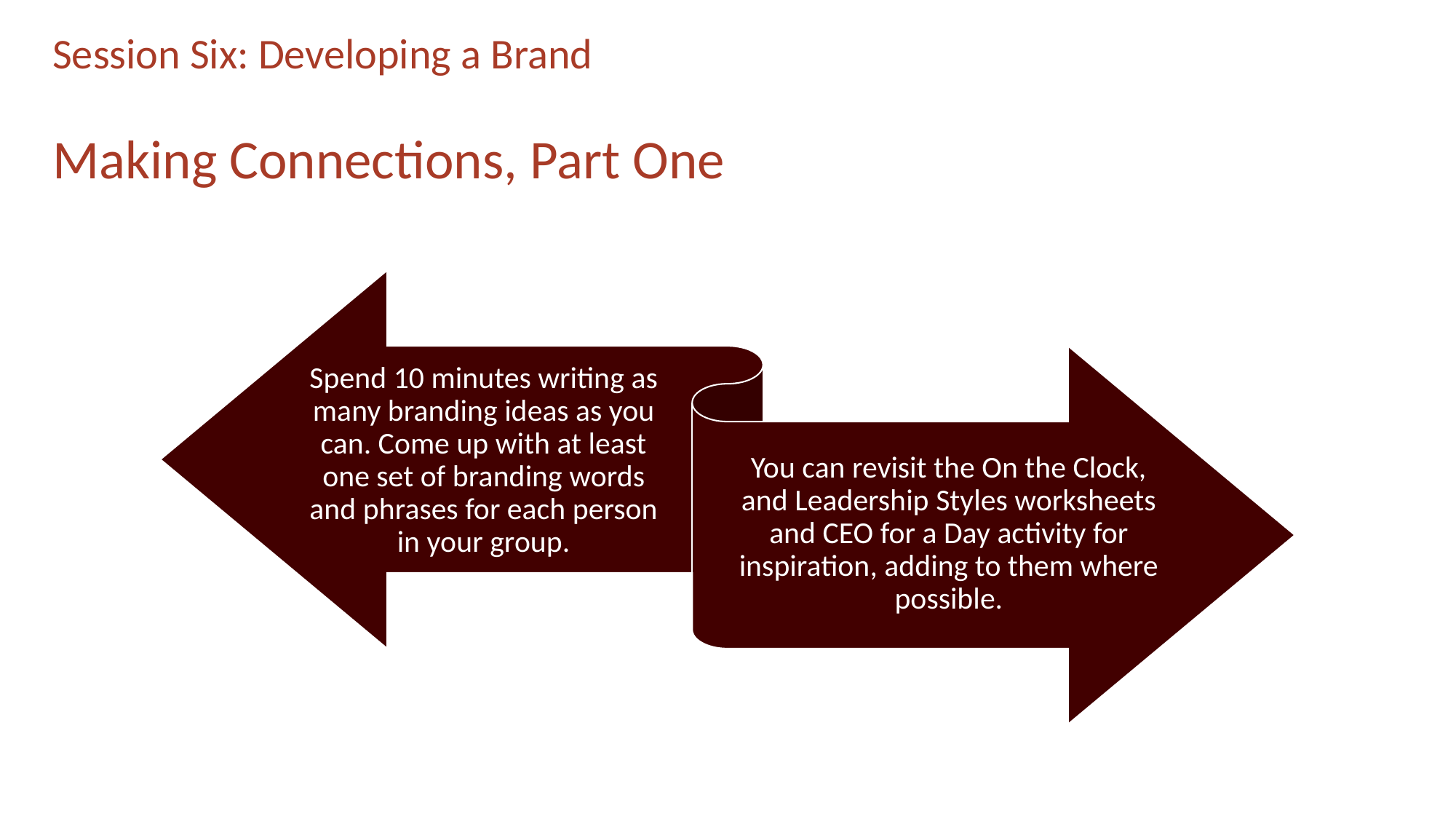

# Session Six: Developing a Brand
Making Connections, Part One
Spend 10 minutes writing as many branding ideas as you can. Come up with at least one set of branding words and phrases for each person in your group.
You can revisit the On the Clock, and Leadership Styles worksheets and CEO for a Day activity for inspiration, adding to them where possible.